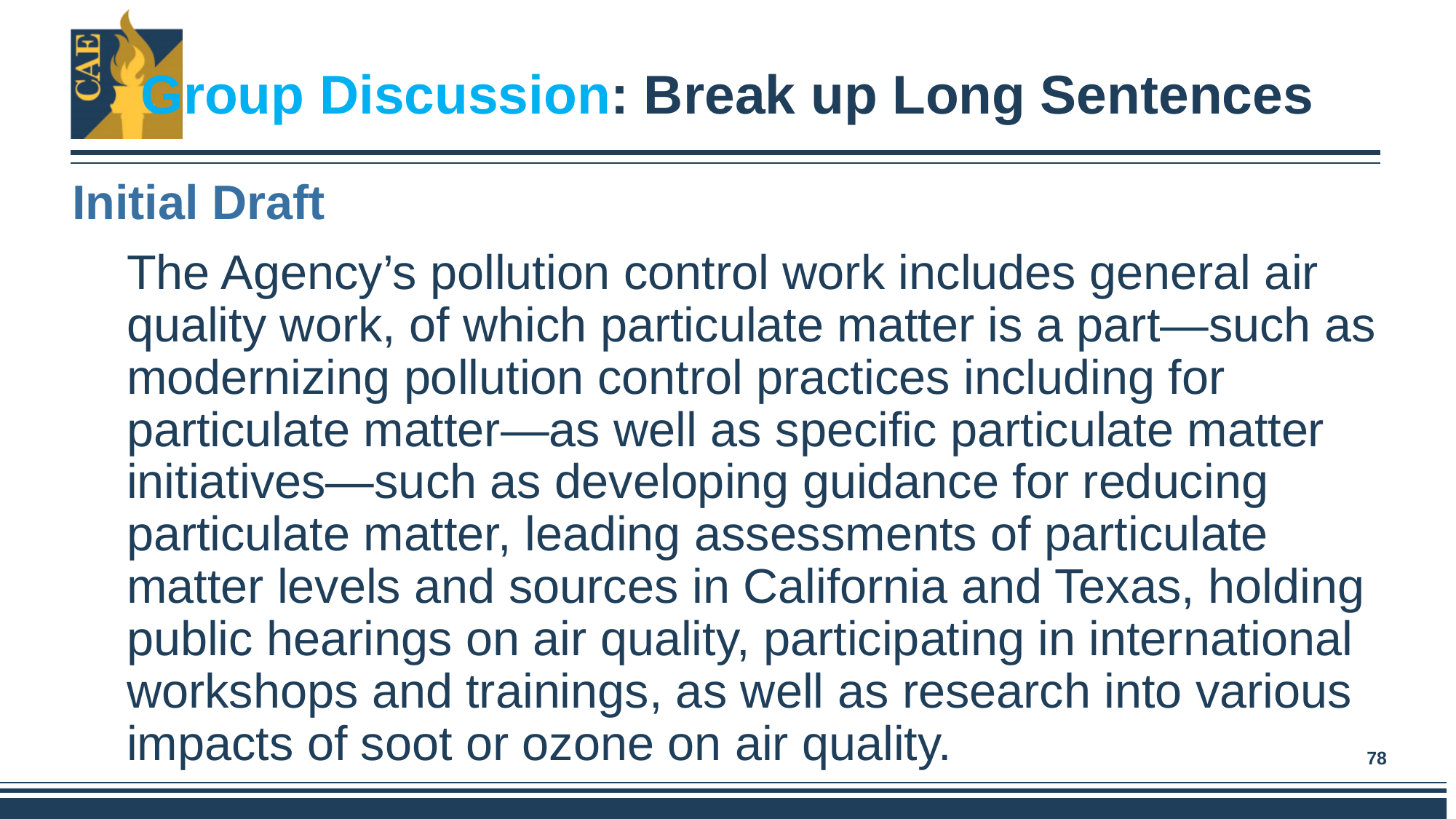

# Group Discussion: Break up Long Sentences
Initial Draft
The Agency’s pollution control work includes general air quality work, of which particulate matter is a part—such as modernizing pollution control practices including for particulate matter—as well as specific particulate matter initiatives—such as developing guidance for reducing particulate matter, leading assessments of particulate matter levels and sources in California and Texas, holding public hearings on air quality, participating in international workshops and trainings, as well as research into various impacts of soot or ozone on air quality.
78